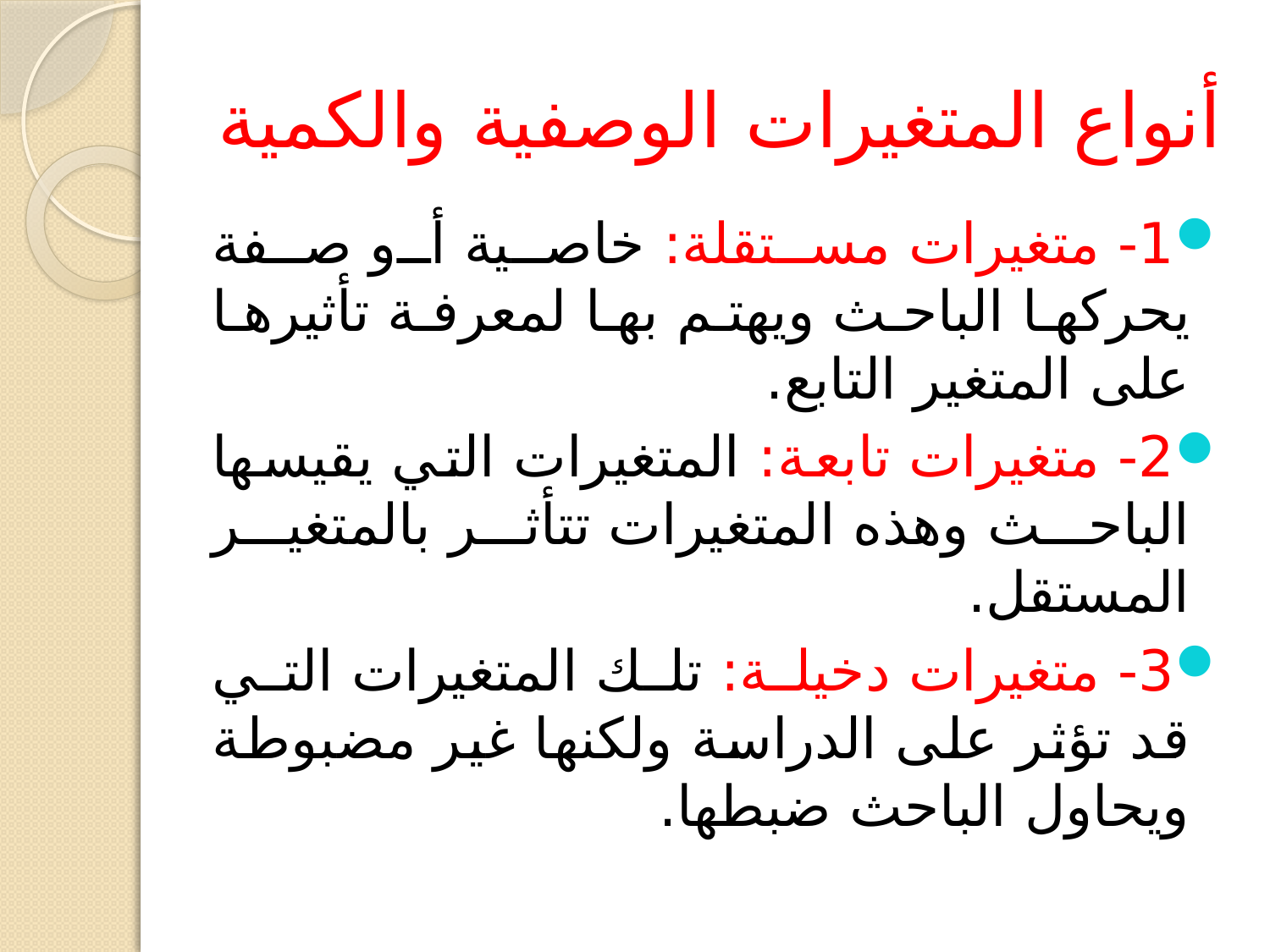

# أنواع المتغيرات الوصفية والكمية
1- متغيرات مستقلة: خاصية أو صفة يحركها الباحث ويهتم بها لمعرفة تأثيرها على المتغير التابع.
2- متغيرات تابعة: المتغيرات التي يقيسها الباحث وهذه المتغيرات تتأثر بالمتغير المستقل.
3- متغيرات دخيلة: تلك المتغيرات التي قد تؤثر على الدراسة ولكنها غير مضبوطة ويحاول الباحث ضبطها.